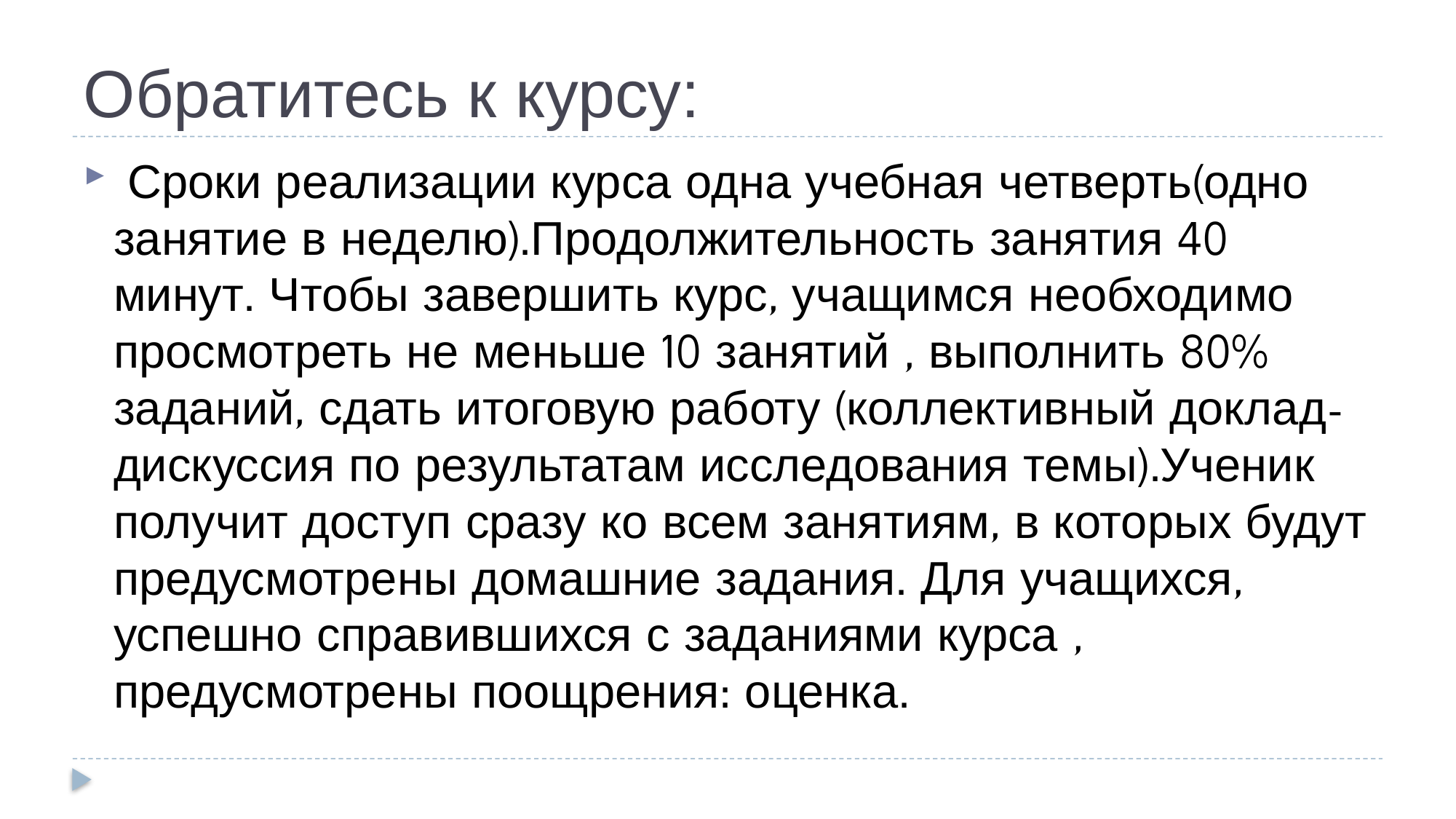

# Обратитесь к курсу:
 Сроки реализации курса одна учебная четверть(одно занятие в неделю).Продолжительность занятия 40 минут. Чтобы завершить курс, учащимся необходимо просмотреть не меньше 10 занятий , выполнить 80% заданий, сдать итоговую работу (коллективный доклад-дискуссия по результатам исследования темы).Ученик получит доступ сразу ко всем занятиям, в которых будут предусмотрены домашние задания. Для учащихся, успешно справившихся с заданиями курса , предусмотрены поощрения: оценка.